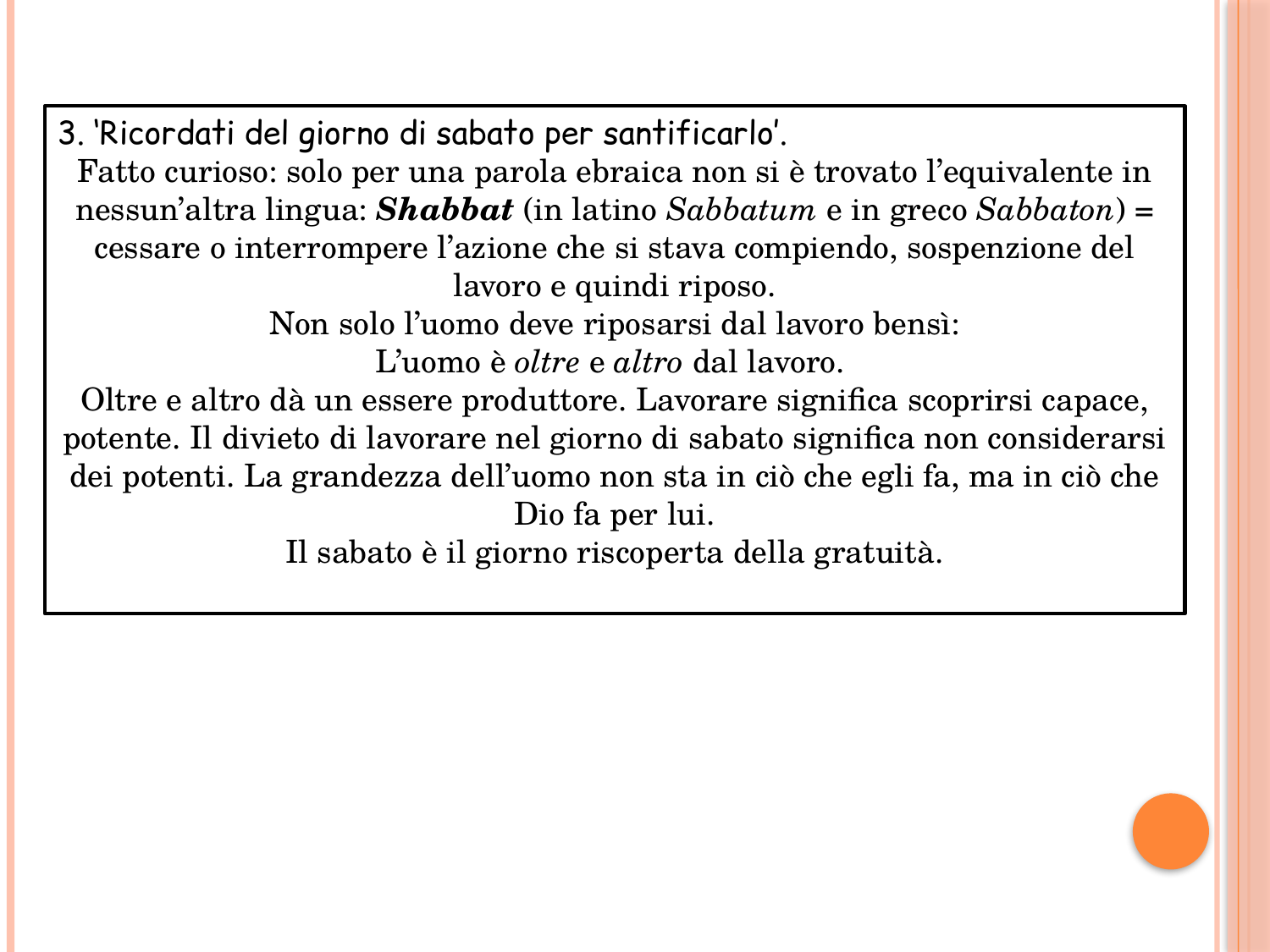

3. ‘Ricordati del giorno di sabato per santificarlo’.
Fatto curioso: solo per una parola ebraica non si è trovato l’equivalente in nessun’altra lingua: Shabbat (in latino Sabbatum e in greco Sabbaton) = cessare o interrompere l’azione che si stava compiendo, sospenzione del lavoro e quindi riposo.
Non solo l’uomo deve riposarsi dal lavoro bensì:
L’uomo è oltre e altro dal lavoro.
Oltre e altro dà un essere produttore. Lavorare significa scoprirsi capace, potente. Il divieto di lavorare nel giorno di sabato significa non considerarsi dei potenti. La grandezza dell’uomo non sta in ciò che egli fa, ma in ciò che Dio fa per lui.
Il sabato è il giorno riscoperta della gratuità.